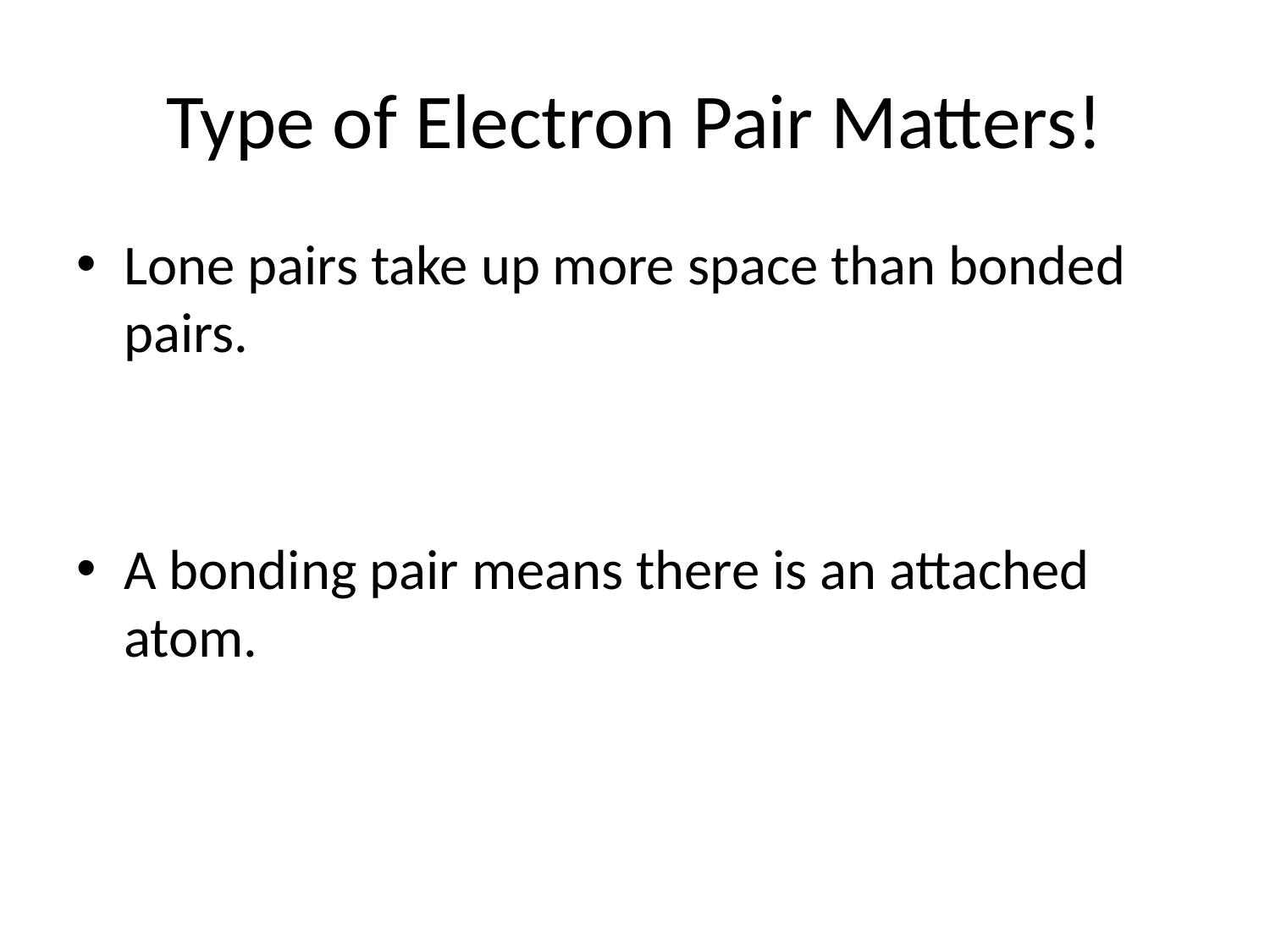

# Type of Electron Pair Matters!
Lone pairs take up more space than bonded pairs.

A bonding pair means there is an attached atom.